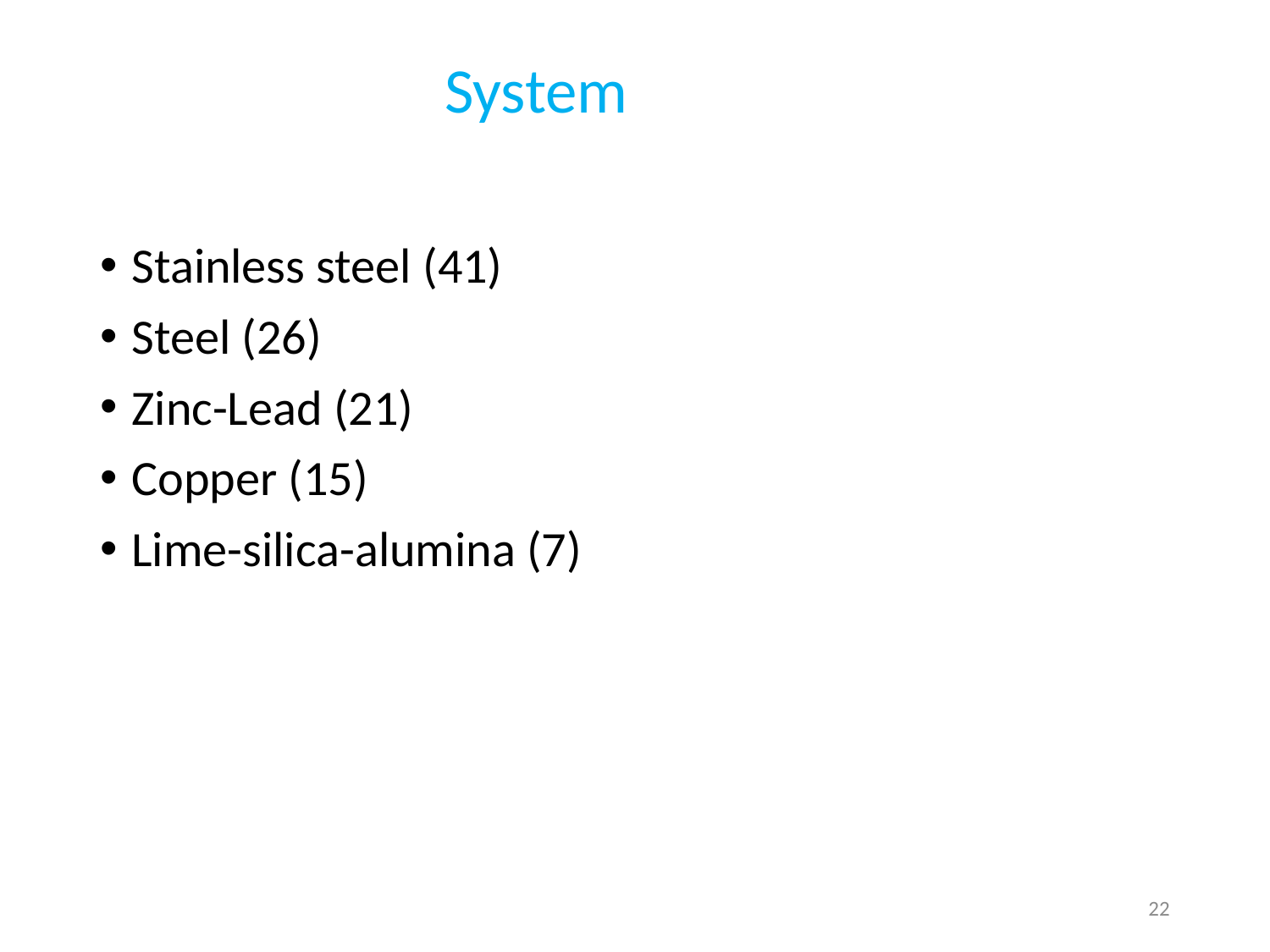

# System
Stainless steel (41)
Steel (26)
Zinc-Lead (21)
Copper (15)
Lime-silica-alumina (7)

22